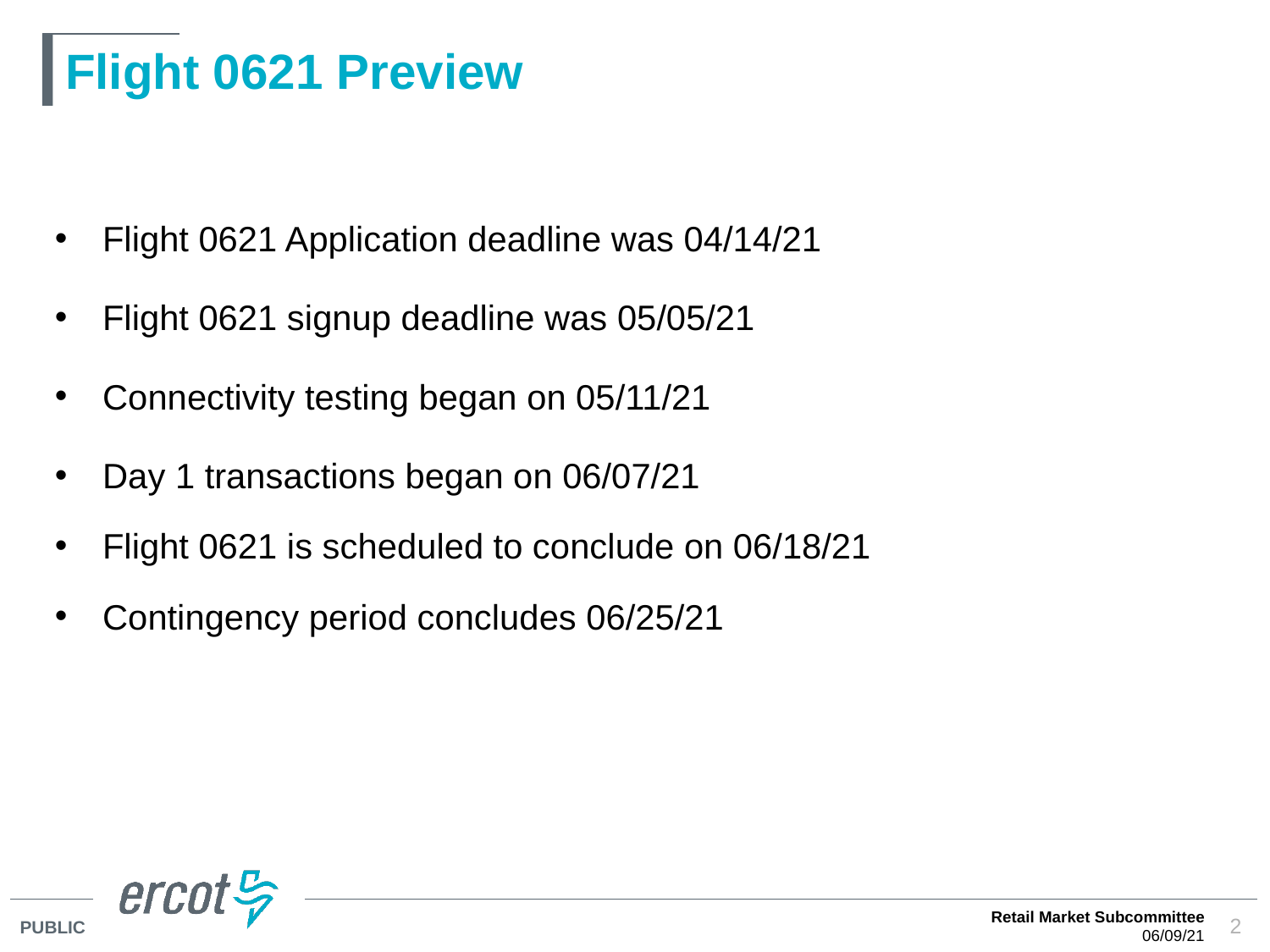

# Flight 0621 Preview
Flight 0621 Application deadline was 04/14/21
Flight 0621 signup deadline was 05/05/21
Connectivity testing began on 05/11/21
Day 1 transactions began on 06/07/21
Flight 0621 is scheduled to conclude on 06/18/21
Contingency period concludes 06/25/21
Retail Market Subcommittee
06/09/21
2